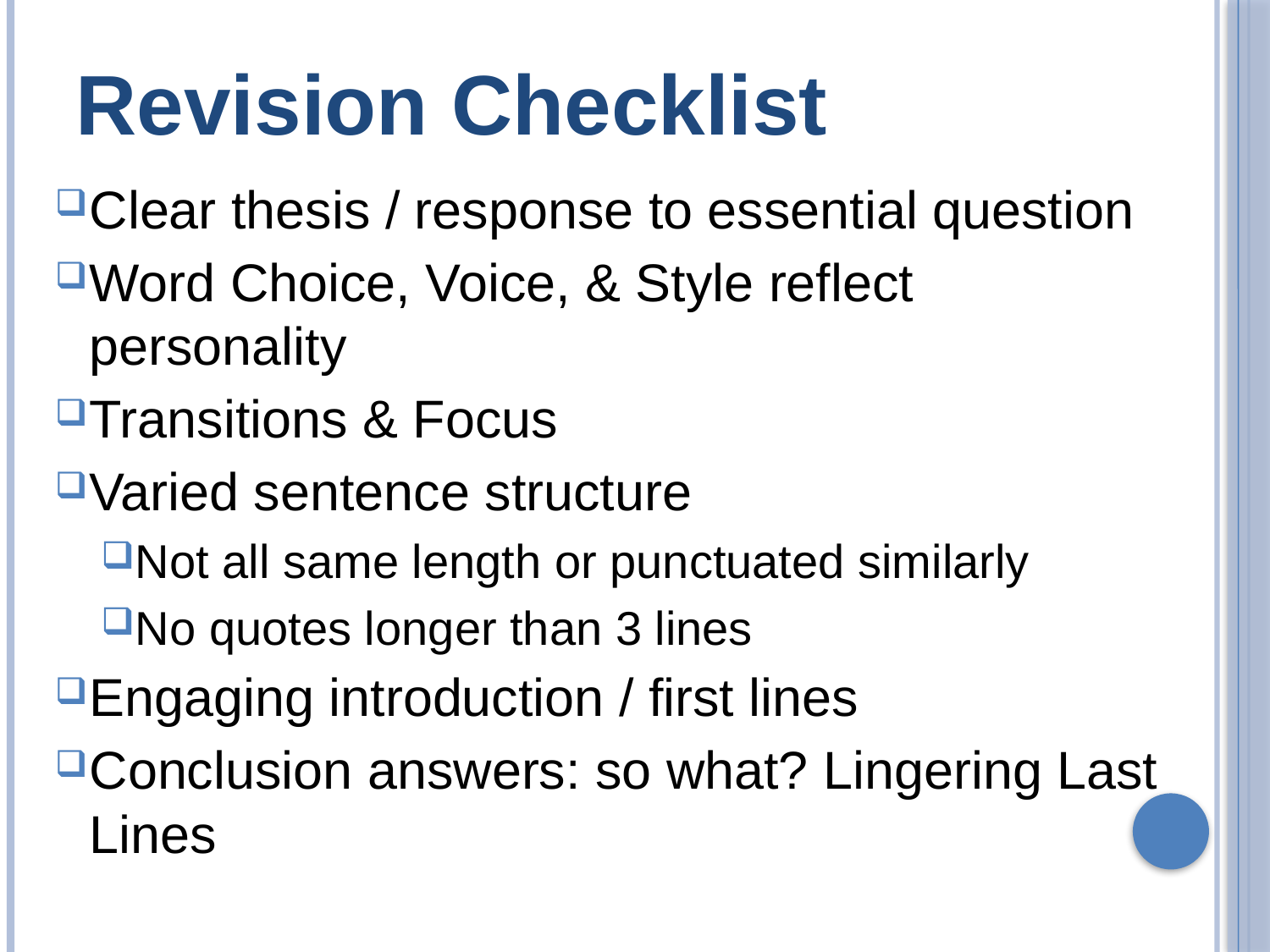

# Revision Checklist
Clear thesis / response to essential question
Word Choice, Voice, & Style reflect personality
Transitions & Focus
Varied sentence structure
Not all same length or punctuated similarly
No quotes longer than 3 lines
Engaging introduction / first lines
Conclusion answers: so what? Lingering Last Lines